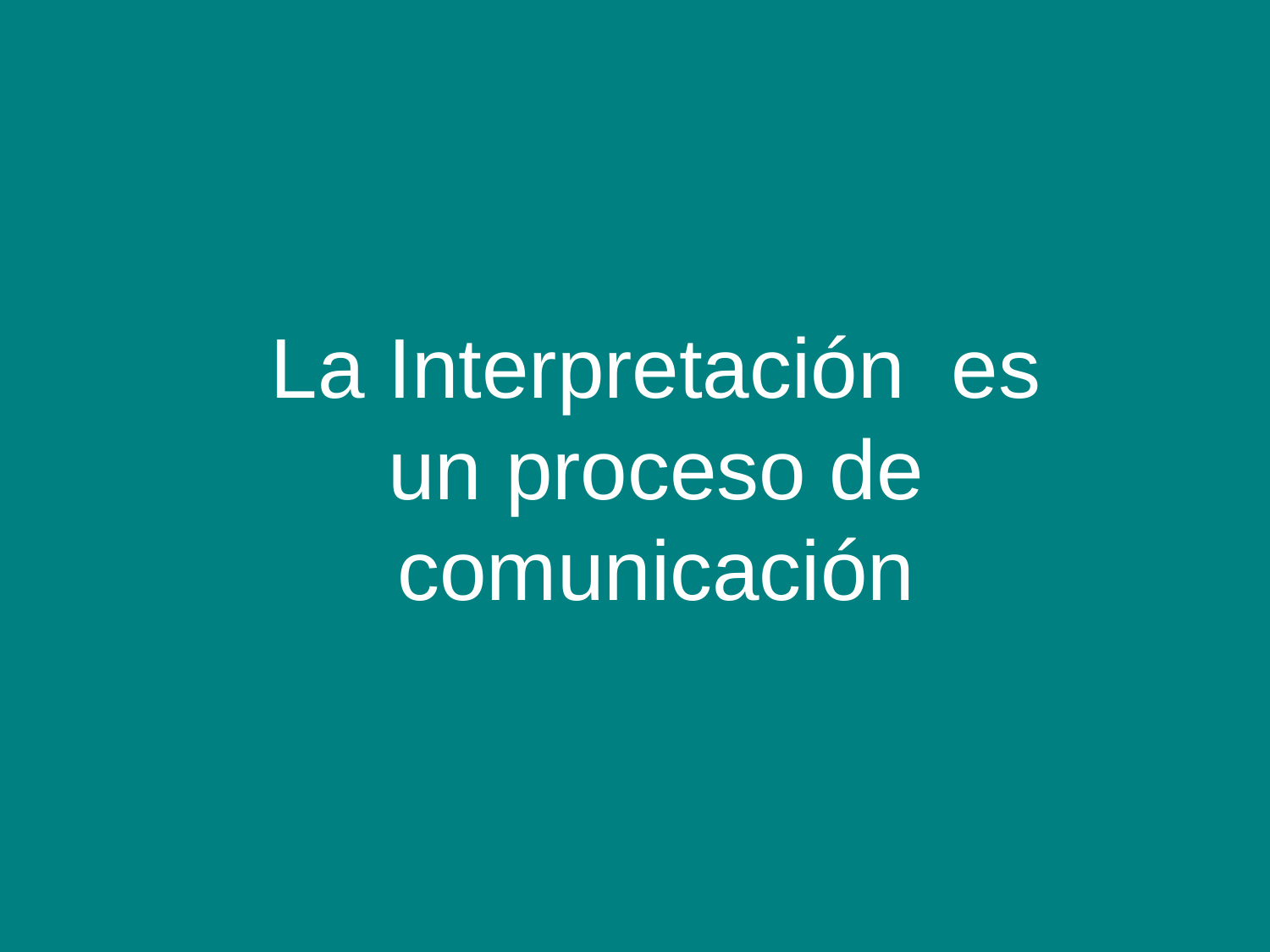

#
La Interpretación  es un proceso de comunicación